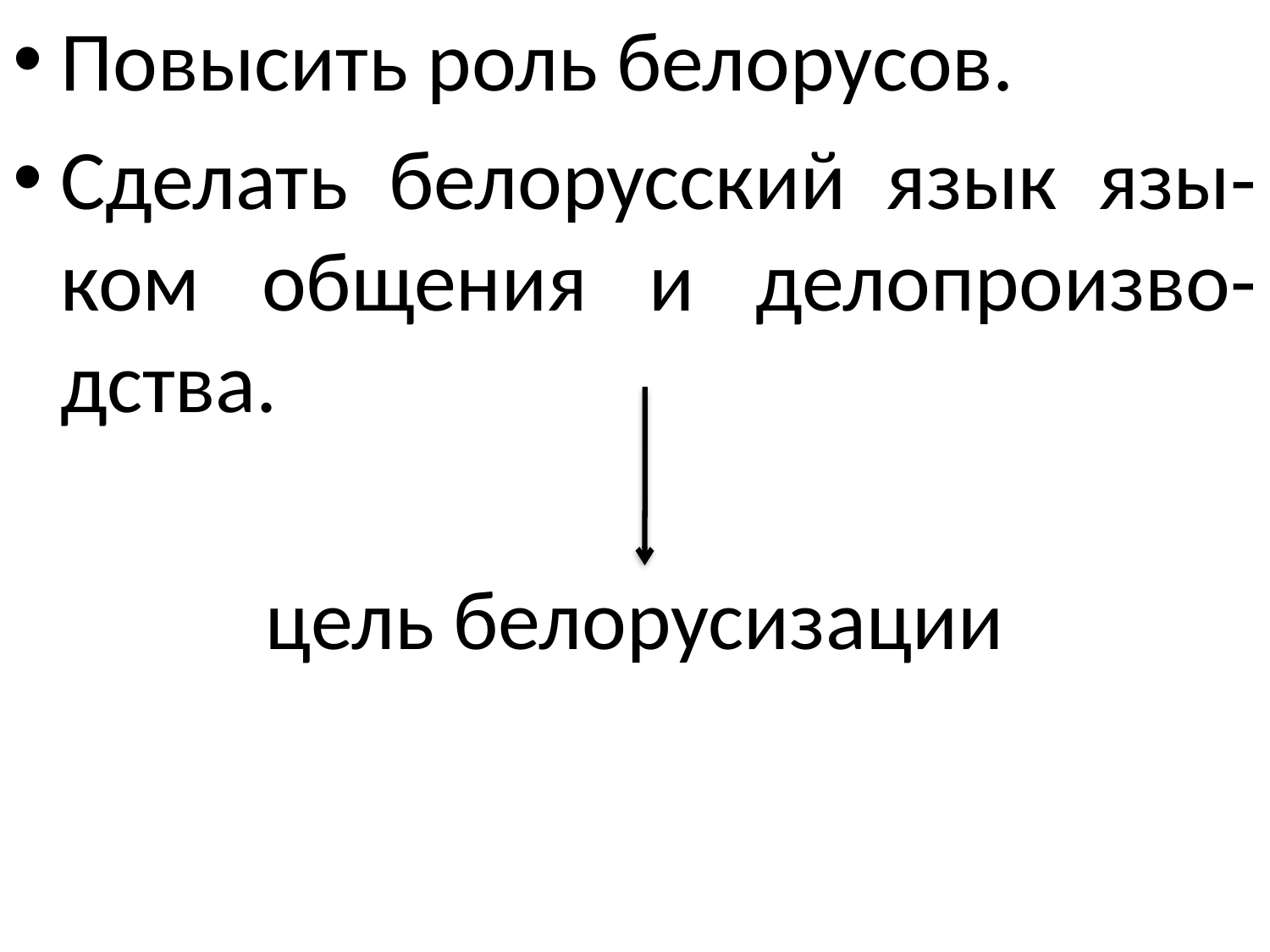

Повысить роль белорусов.
Сделать белорусский язык язы-ком общения и делопроизво-дства.

цель белорусизации